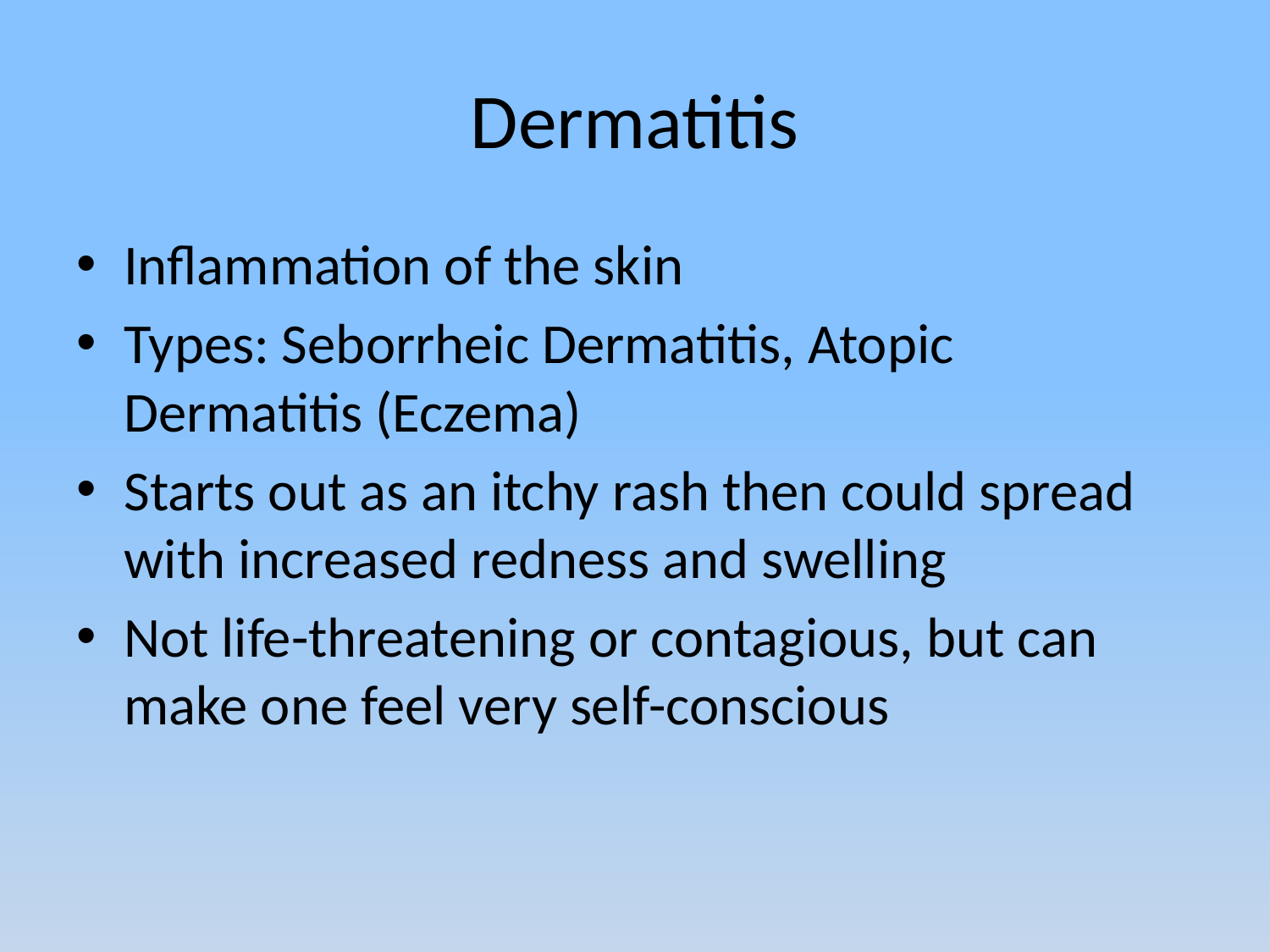

Dermatitis
Inflammation of the skin
Types: Seborrheic Dermatitis, Atopic Dermatitis (Eczema)
Starts out as an itchy rash then could spread with increased redness and swelling
Not life-threatening or contagious, but can make one feel very self-conscious